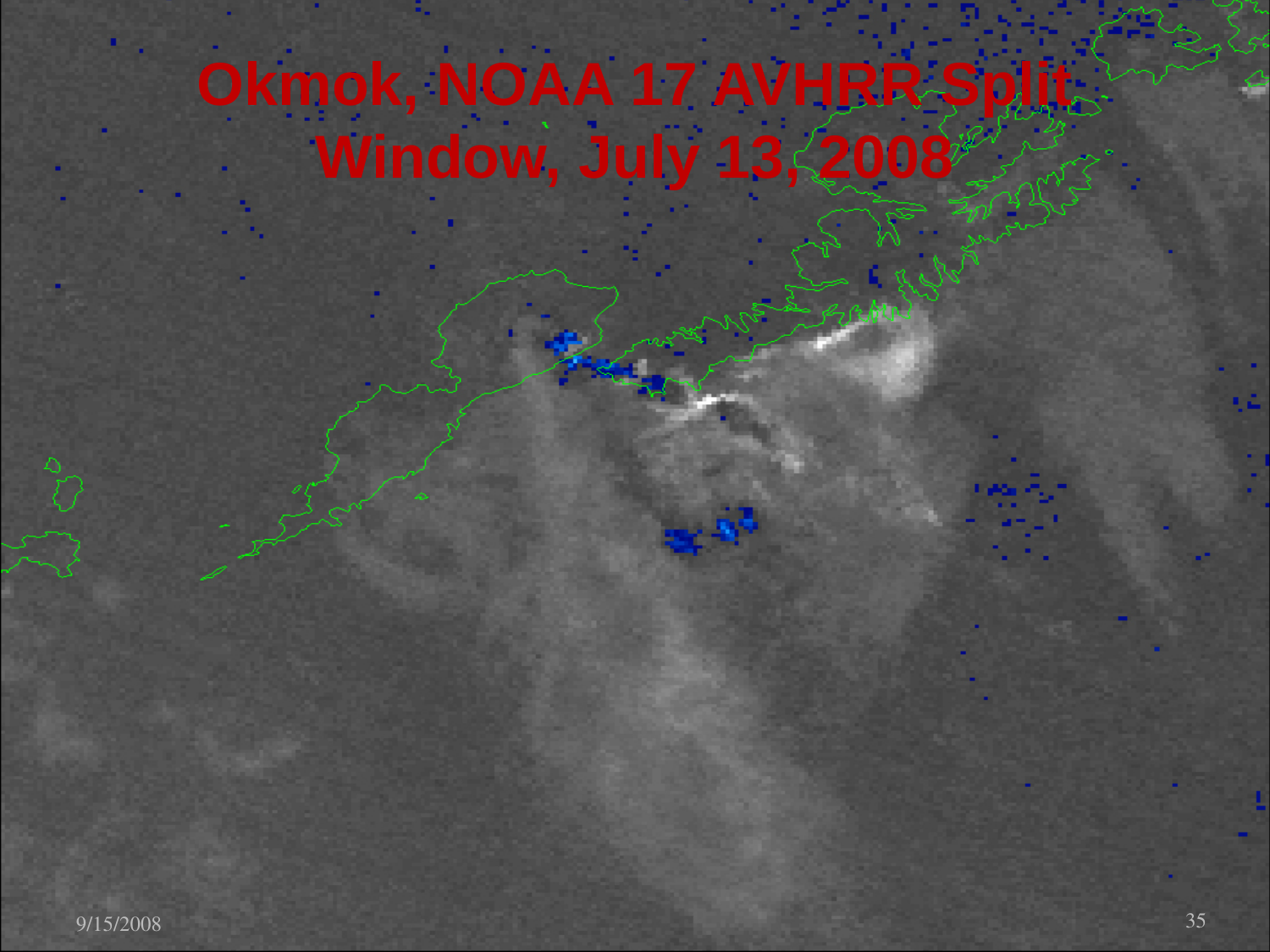

# Okmok, NOAA 17 AVHRR Split Window, July 13, 2008
9/15/2008
35